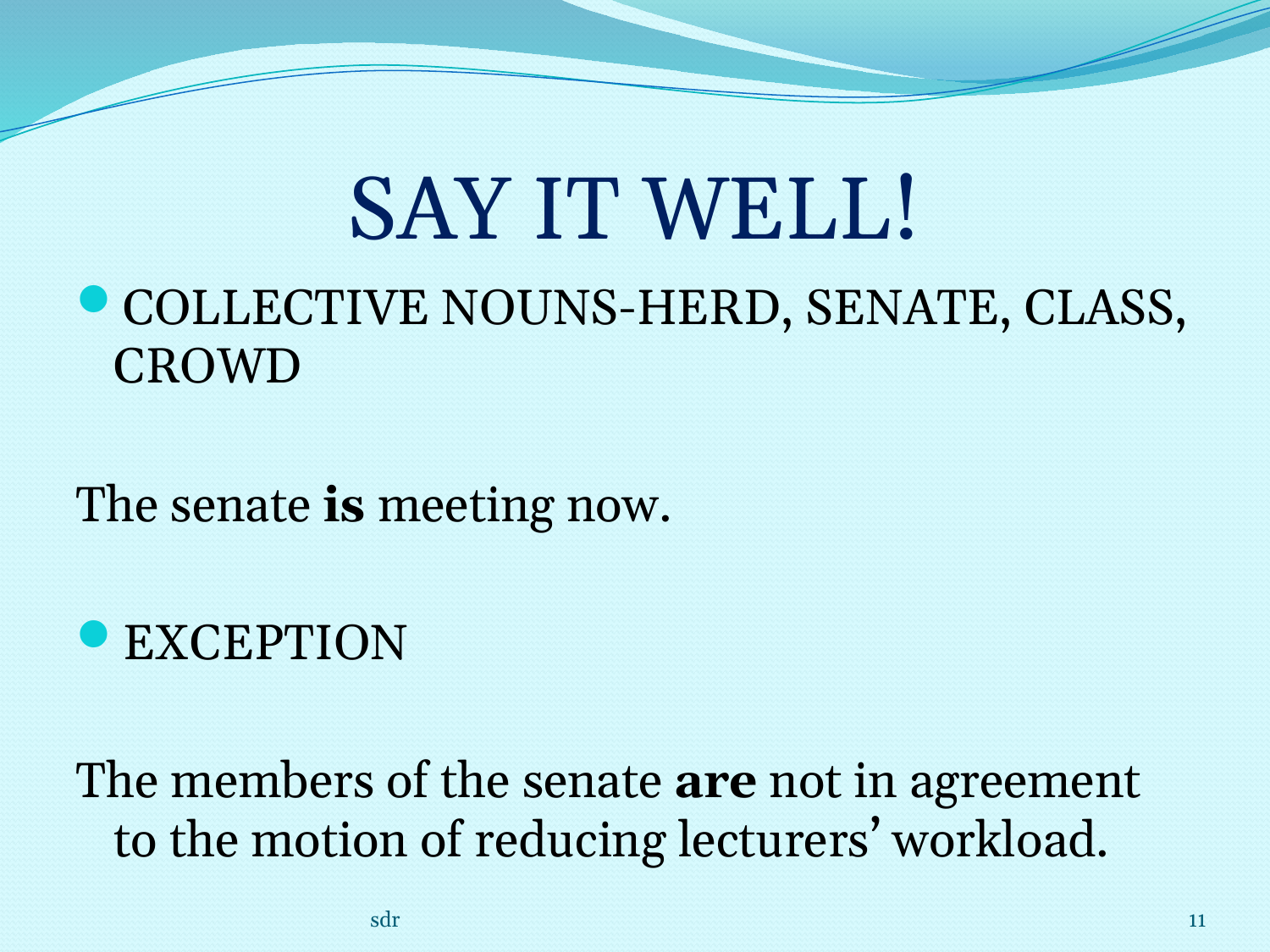

# SAY IT WELL!
COLLECTIVE NOUNS-HERD, SENATE, CLASS, CROWD

The senate is meeting now.

EXCEPTION

The members of the senate are not in agreement to the motion of reducing lecturers’ workload.

sdr
11